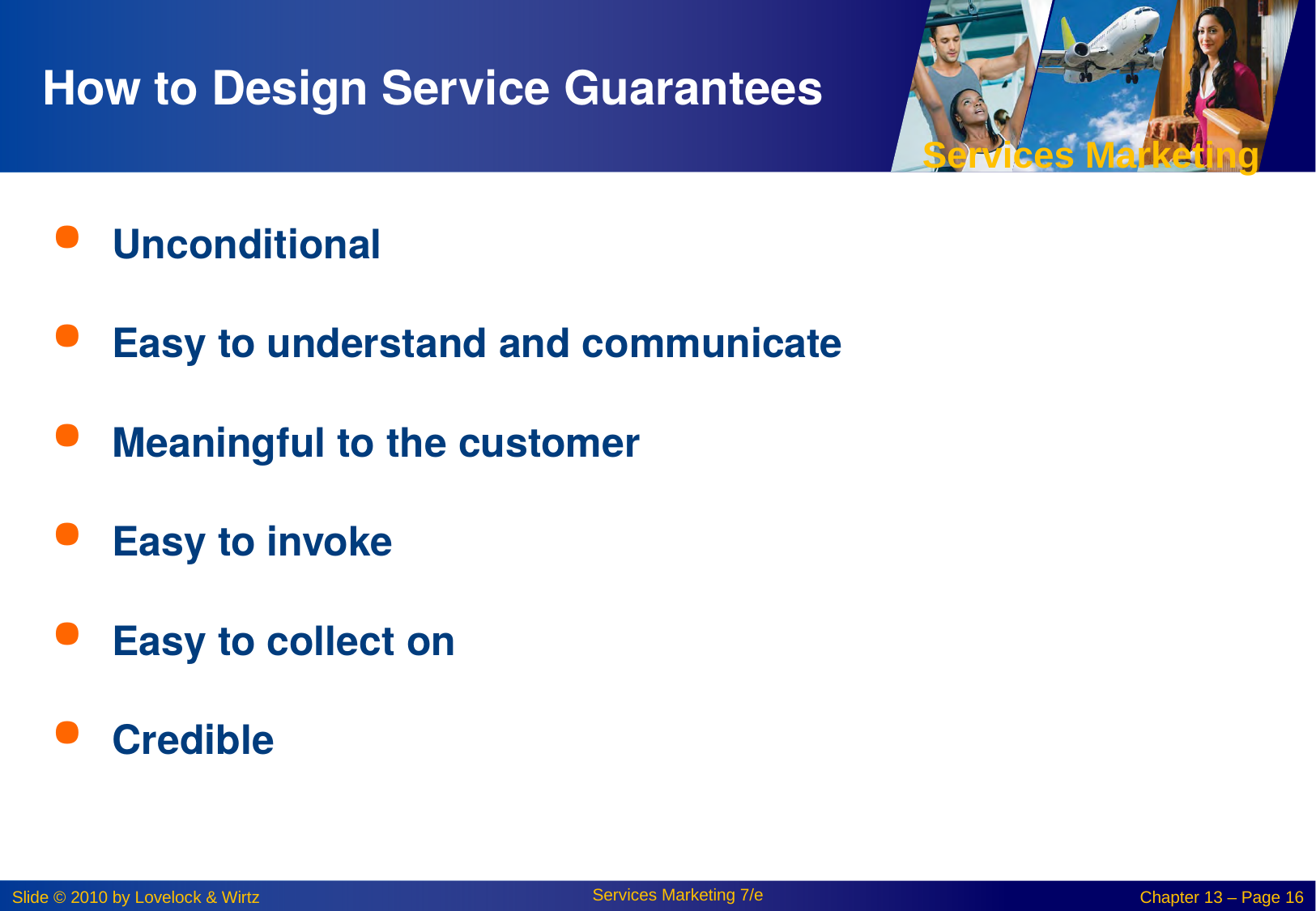

# How to Design Service Guarantees
Unconditional
Easy to understand and communicate
Meaningful to the customer
Easy to invoke
Easy to collect on
Credible